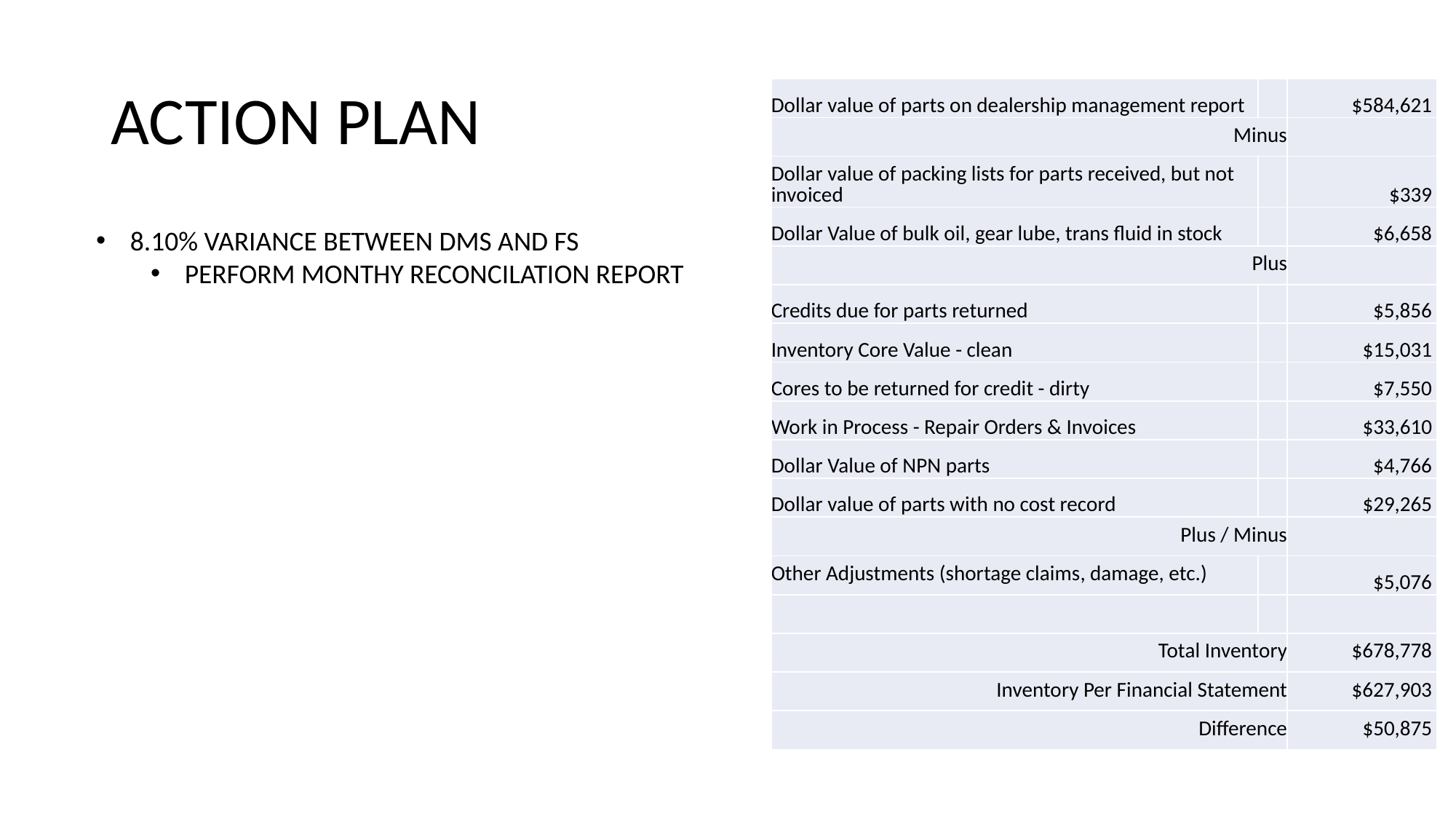

# ACTION PLAN
| Dollar value of parts on dealership management report |  | $584,621 |
| --- | --- | --- |
| Minus |  |  |
| Dollar value of packing lists for parts received, but not invoiced |  | $339 |
| Dollar Value of bulk oil, gear lube, trans fluid in stock |  | $6,658 |
| Plus |  |  |
| Credits due for parts returned |  | $5,856 |
| Inventory Core Value - clean |  | $15,031 |
| Cores to be returned for credit - dirty |  | $7,550 |
| Work in Process - Repair Orders & Invoices |  | $33,610 |
| Dollar Value of NPN parts |  | $4,766 |
| Dollar value of parts with no cost record |  | $29,265 |
| Plus / Minus |  |  |
| Other Adjustments (shortage claims, damage, etc.) |  | $5,076 |
|  |  |  |
| Total Inventory |  | $678,778 |
| Inventory Per Financial Statement |  | $627,903 |
| Difference |  | $50,875 |
8.10% VARIANCE BETWEEN DMS AND FS
PERFORM MONTHY RECONCILATION REPORT